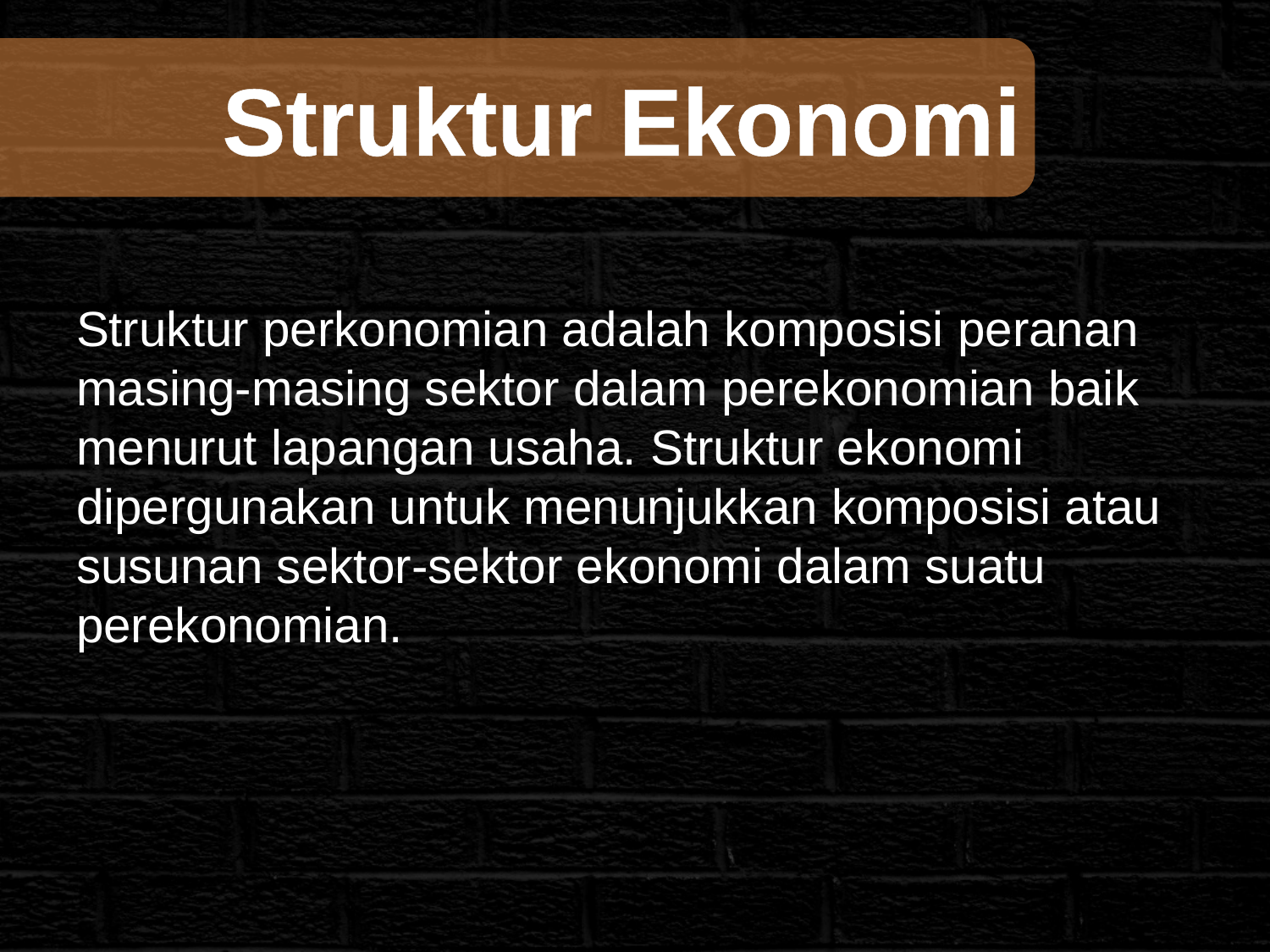

# Struktur Ekonomi

Struktur perkonomian adalah komposisi peranan masing-masing sektor dalam perekonomian baik menurut lapangan usaha. Struktur ekonomi dipergunakan untuk menunjukkan komposisi atau susunan sektor-sektor ekonomi dalam suatu perekonomian.